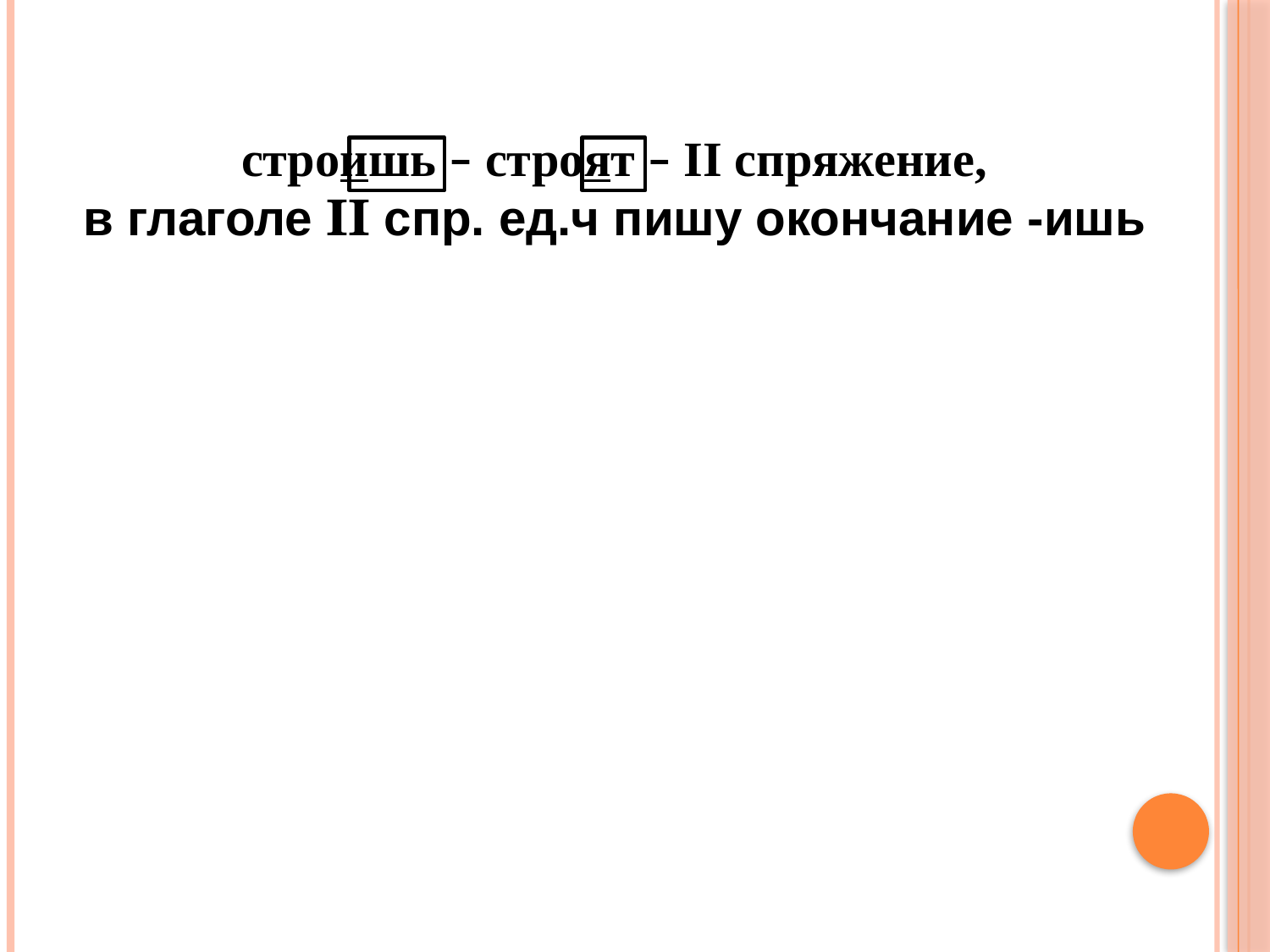

строишь – строят – II спряжение,
в глаголе II спр. ед.ч пишу окончание -ишь